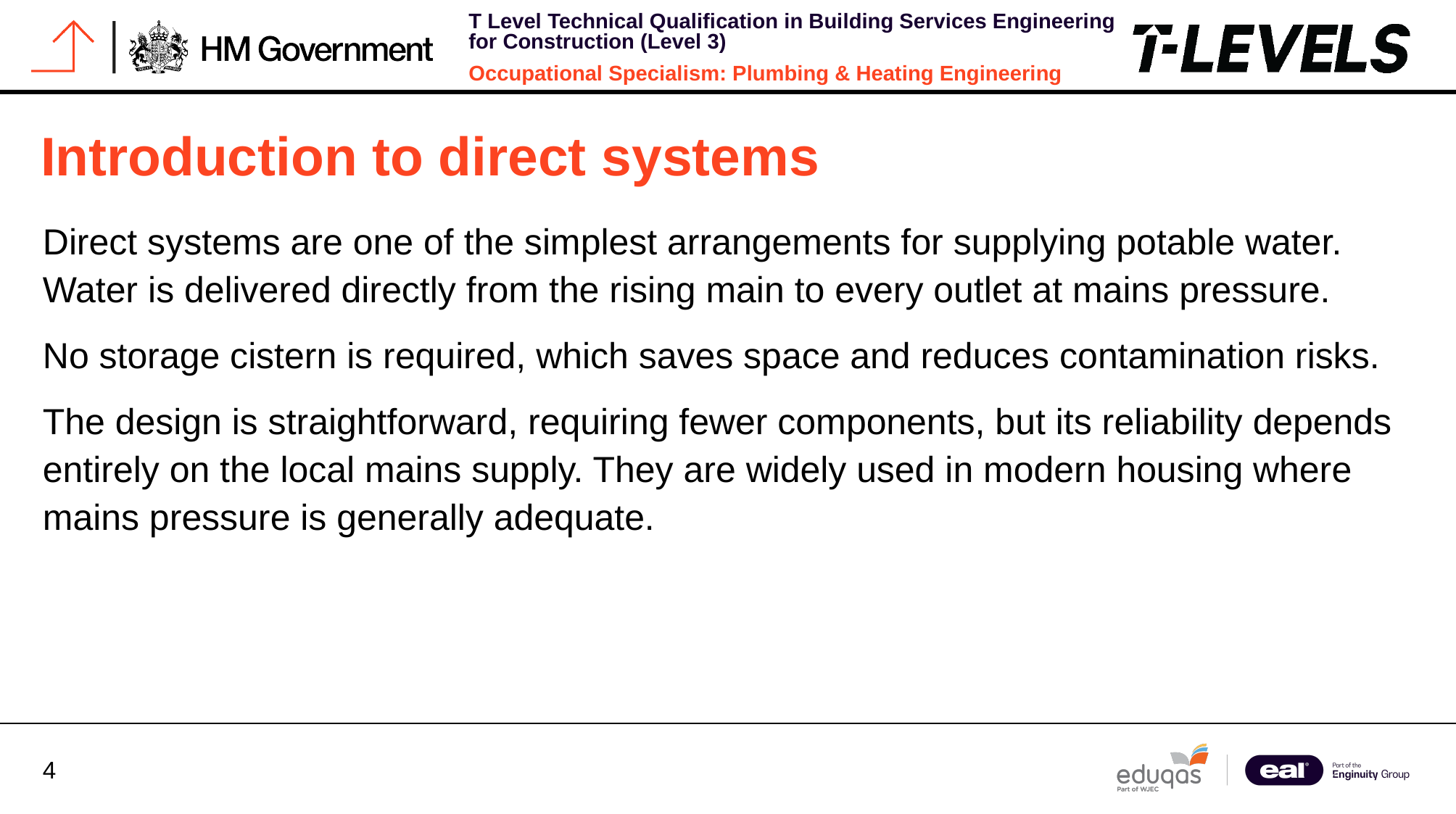

# Introduction to direct systems
Direct systems are one of the simplest arrangements for supplying potable water. Water is delivered directly from the rising main to every outlet at mains pressure.
No storage cistern is required, which saves space and reduces contamination risks.
The design is straightforward, requiring fewer components, but its reliability depends entirely on the local mains supply. They are widely used in modern housing where mains pressure is generally adequate.